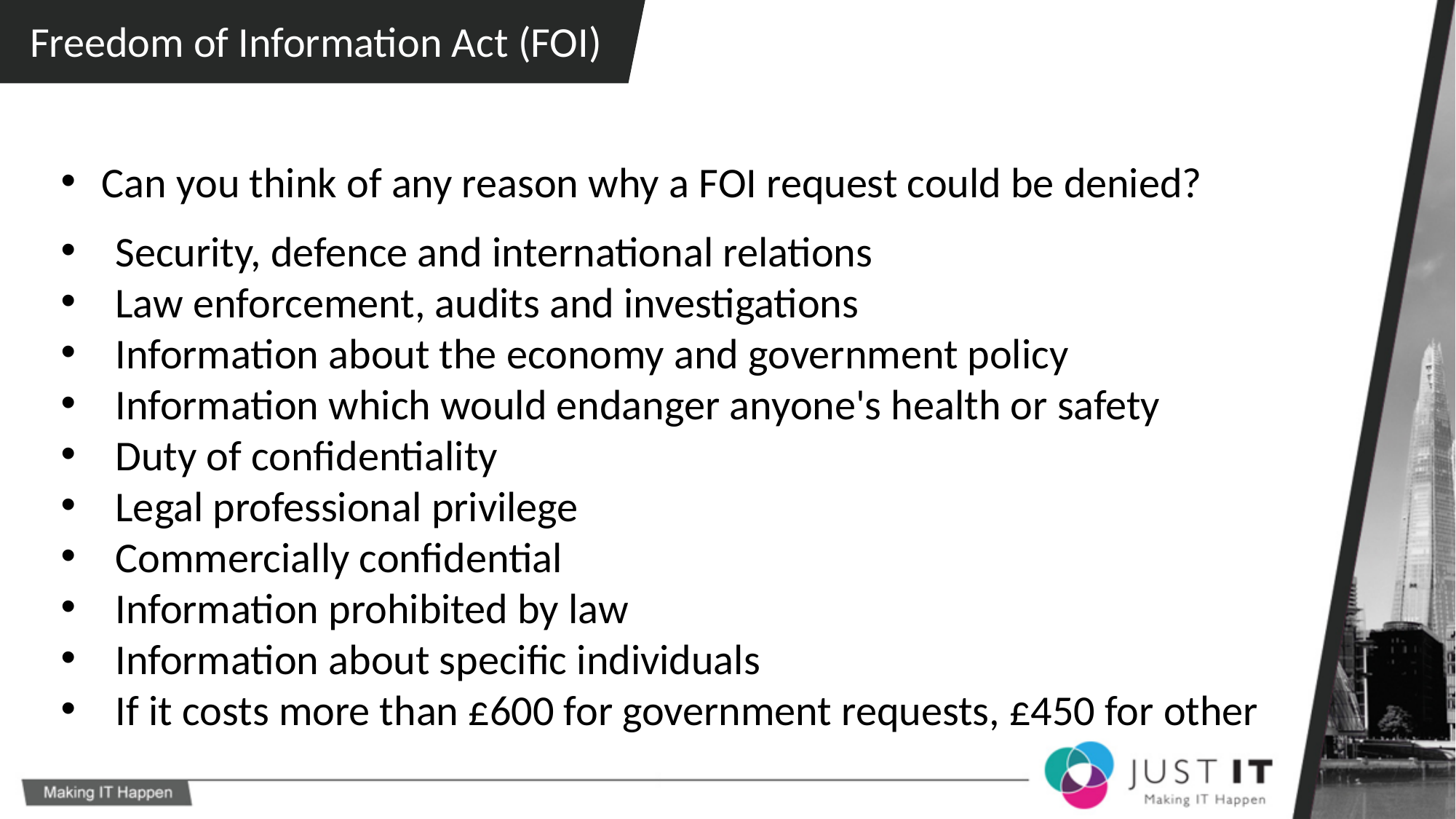

Freedom of Information Act (FOI)
Can you think of any reason why a FOI request could be denied?
Security, defence and international relations
Law enforcement, audits and investigations
Information about the economy and government policy
Information which would endanger anyone's health or safety
Duty of confidentiality
Legal professional privilege
Commercially confidential
Information prohibited by law
Information about specific individuals
If it costs more than £600 for government requests, £450 for other